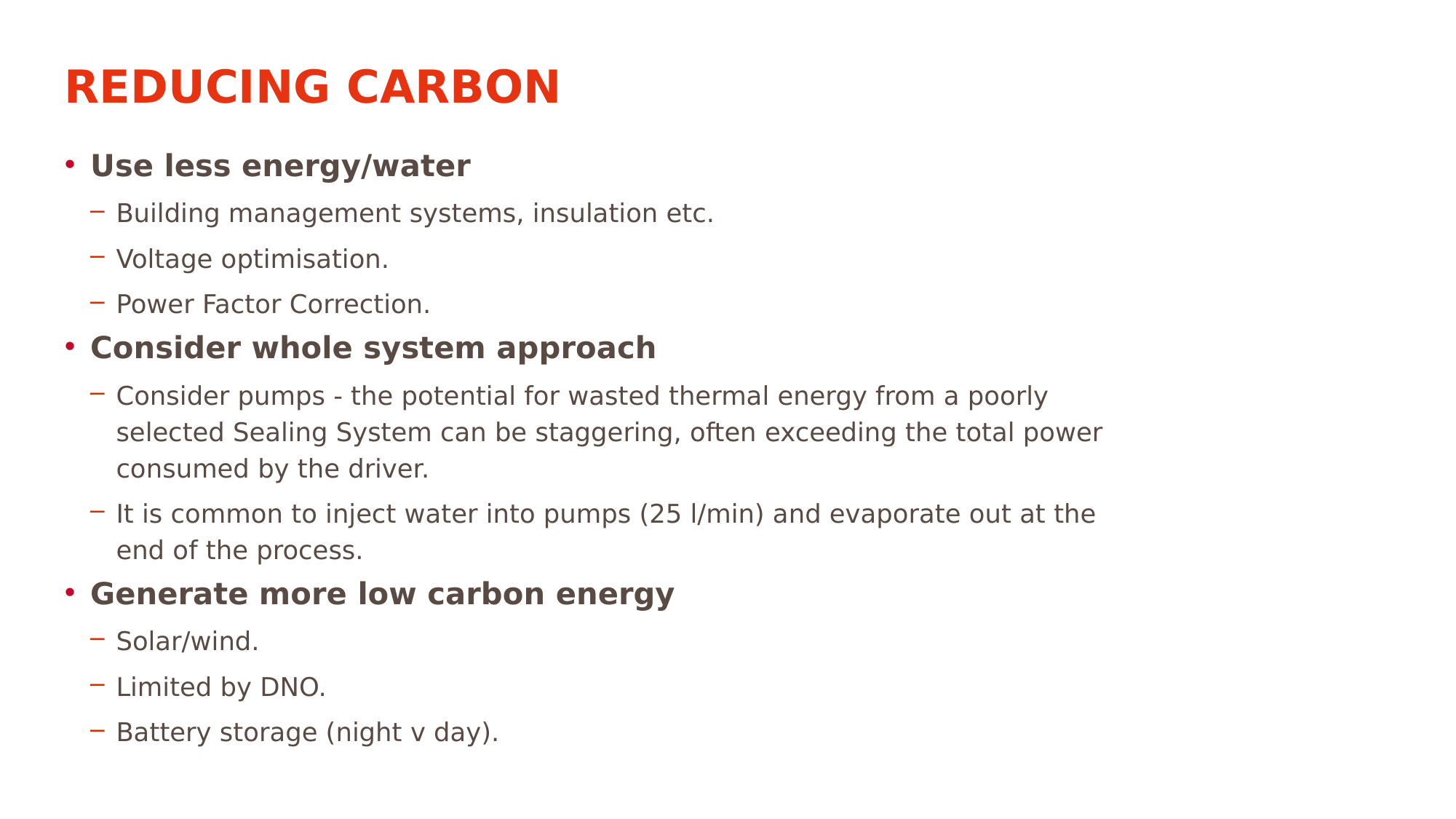

# Reducing Carbon
Use less energy/water
Building management systems, insulation etc.
Voltage optimisation.
Power Factor Correction.
Consider whole system approach
Consider pumps - the potential for wasted thermal energy from a poorly selected Sealing System can be staggering, often exceeding the total power consumed by the driver.
It is common to inject water into pumps (25 l/min) and evaporate out at the end of the process.
Generate more low carbon energy
Solar/wind.
Limited by DNO.
Battery storage (night v day).